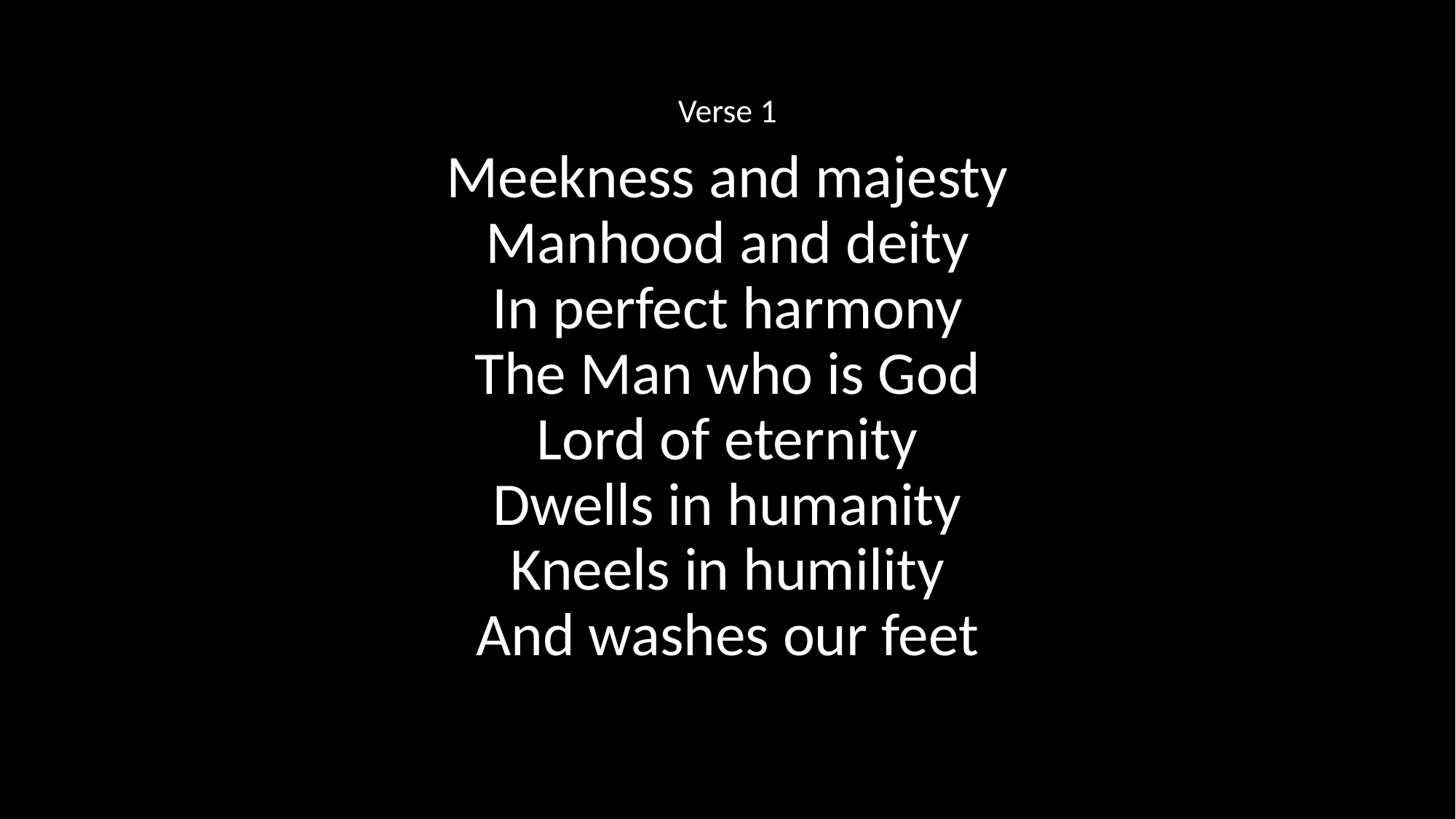

Verse 1
Meekness and majesty
Manhood and deity
In perfect harmony
The Man who is God
Lord of eternity
Dwells in humanity
Kneels in humility
And washes our feet